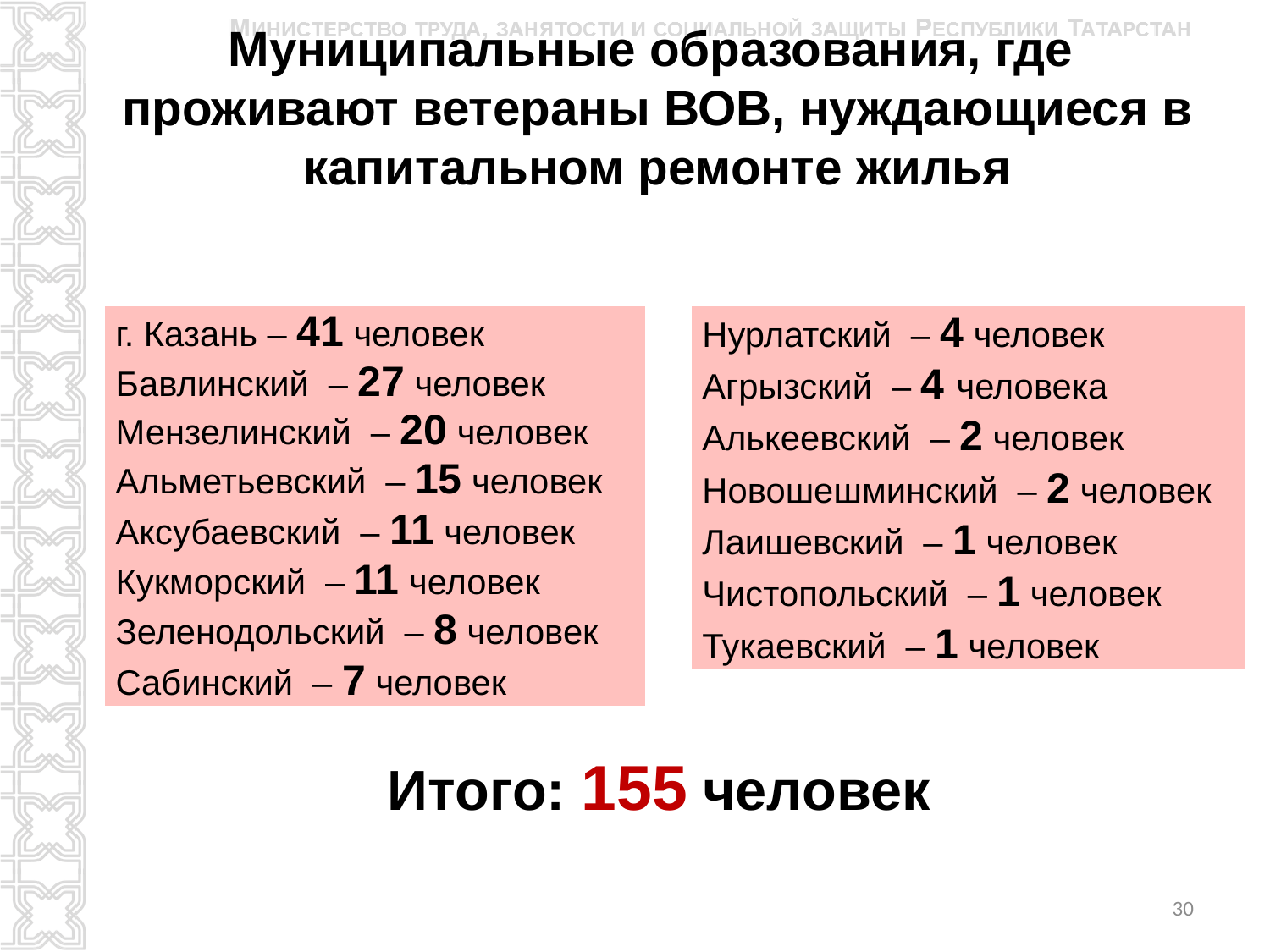

# Муниципальные образования, где проживают ветераны ВОВ, нуждающиеся в капитальном ремонте жилья
| г. Казань – 41 человек |
| --- |
| Бавлинский – 27 человек |
| Мензелинский – 20 человек |
| Альметьевский – 15 человек |
| Аксубаевский – 11 человек |
| Кукморский – 11 человек |
| Зеленодольский – 8 человек |
| Сабинский – 7 человек |
| Нурлатский – 4 человек |
| --- |
| Агрызский – 4 человека |
| Алькеевский – 2 человек |
| Новошешминский – 2 человек |
| Лаишевский – 1 человек |
| Чистопольский – 1 человек |
| Тукаевский – 1 человек |
Итого: 155 человек
30